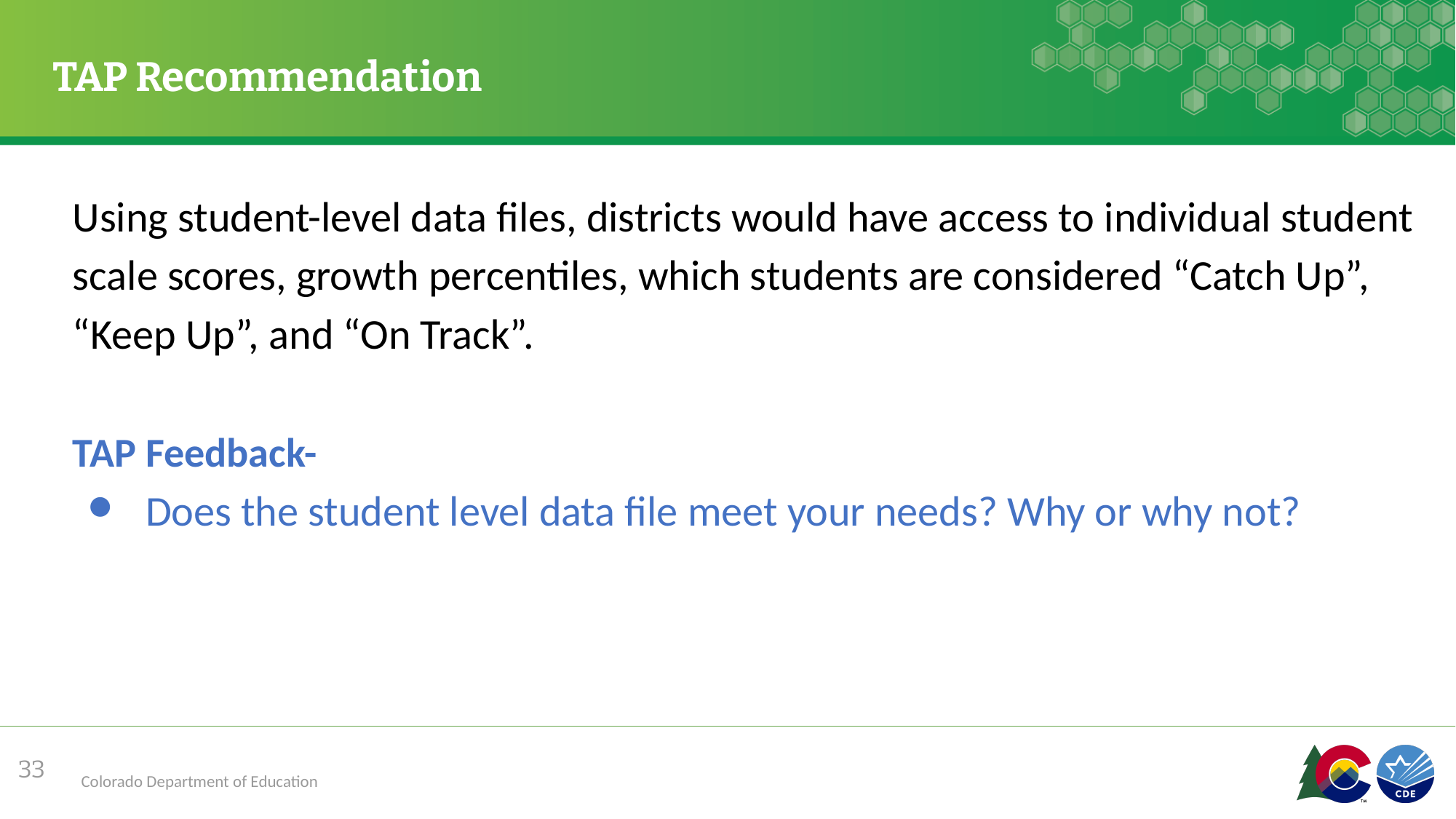

# TAP Recommendation
Using student-level data files, districts would have access to individual student scale scores, growth percentiles, which students are considered “Catch Up”, “Keep Up”, and “On Track”.

TAP Feedback-
Does the student level data file meet your needs? Why or why not?
33